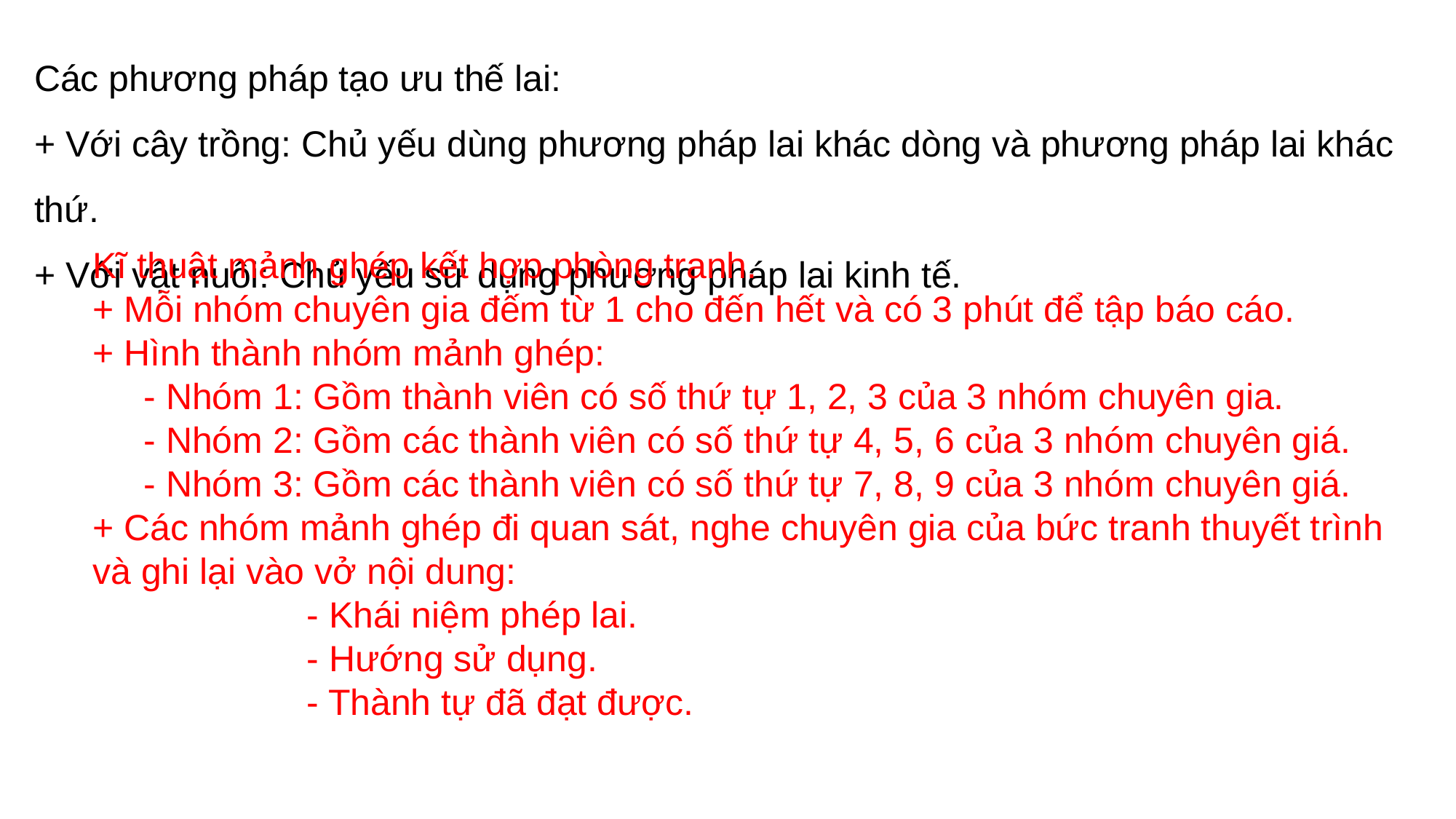

Các phương pháp tạo ưu thế lai:
+ Với cây trồng: Chủ yếu dùng phương pháp lai khác dòng và phương pháp lai khác thứ.
+ Với vật nuôi: Chủ yếu sử dụng phương pháp lai kinh tế.
Kĩ thuật mảnh ghép kết hợp phòng tranh.
+ Mỗi nhóm chuyên gia đếm từ 1 cho đến hết và có 3 phút để tập báo cáo.
+ Hình thành nhóm mảnh ghép:
     - Nhóm 1: Gồm thành viên có số thứ tự 1, 2, 3 của 3 nhóm chuyên gia.
     - Nhóm 2: Gồm các thành viên có số thứ tự 4, 5, 6 của 3 nhóm chuyên giá.
     - Nhóm 3: Gồm các thành viên có số thứ tự 7, 8, 9 của 3 nhóm chuyên giá.
+ Các nhóm mảnh ghép đi quan sát, nghe chuyên gia của bức tranh thuyết trình và ghi lại vào vở nội dung:
                     - Khái niệm phép lai.
                     - Hướng sử dụng.
                     - Thành tự đã đạt được.